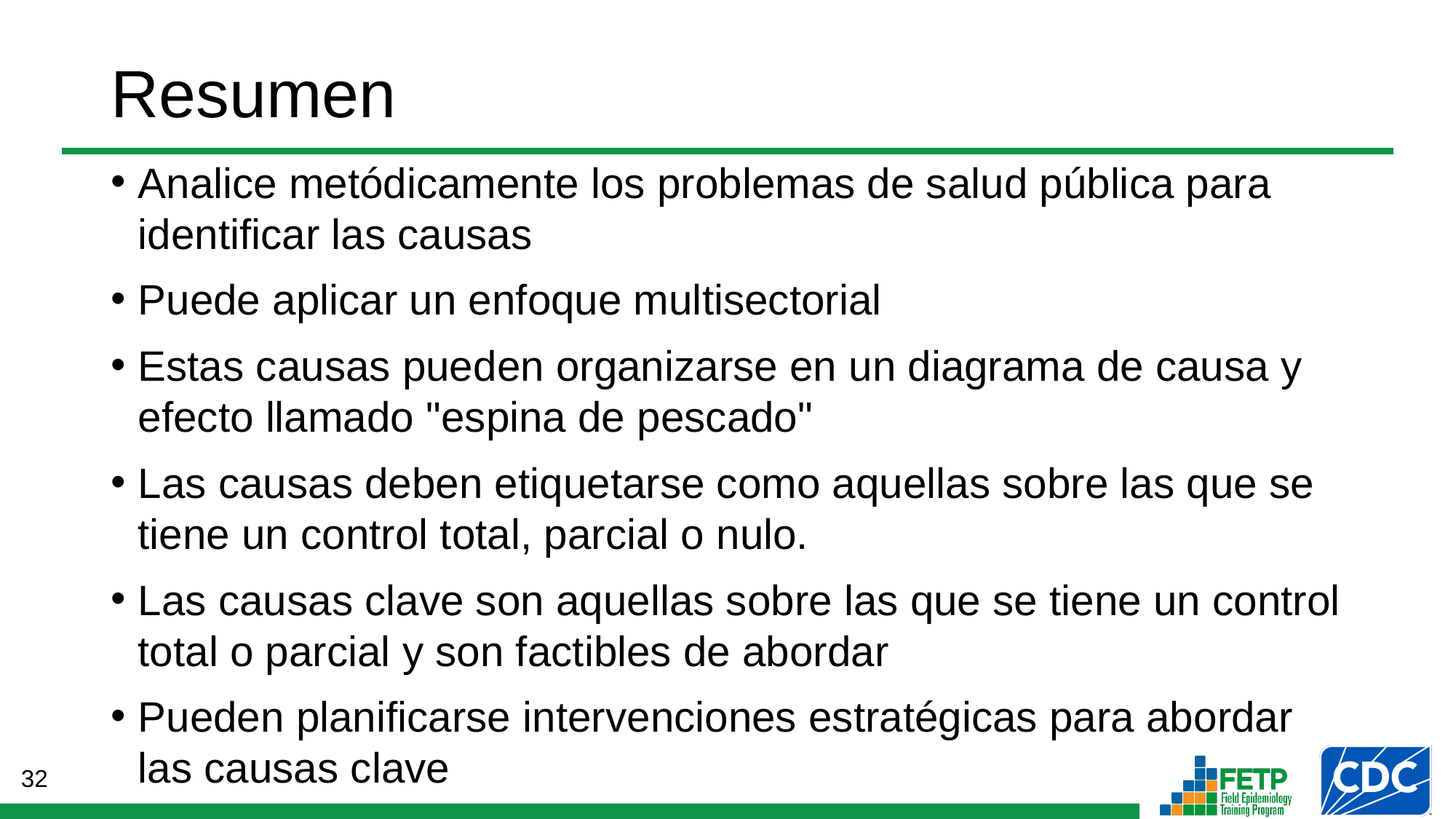

# Resumen
Analice metódicamente los problemas de salud pública para identificar las causas
Puede aplicar un enfoque multisectorial
Estas causas pueden organizarse en un diagrama de causa y efecto llamado "espina de pescado"
Las causas deben etiquetarse como aquellas sobre las que se tiene un control total, parcial o nulo.
Las causas clave son aquellas sobre las que se tiene un control total o parcial y son factibles de abordar
Pueden planificarse intervenciones estratégicas para abordar las causas clave